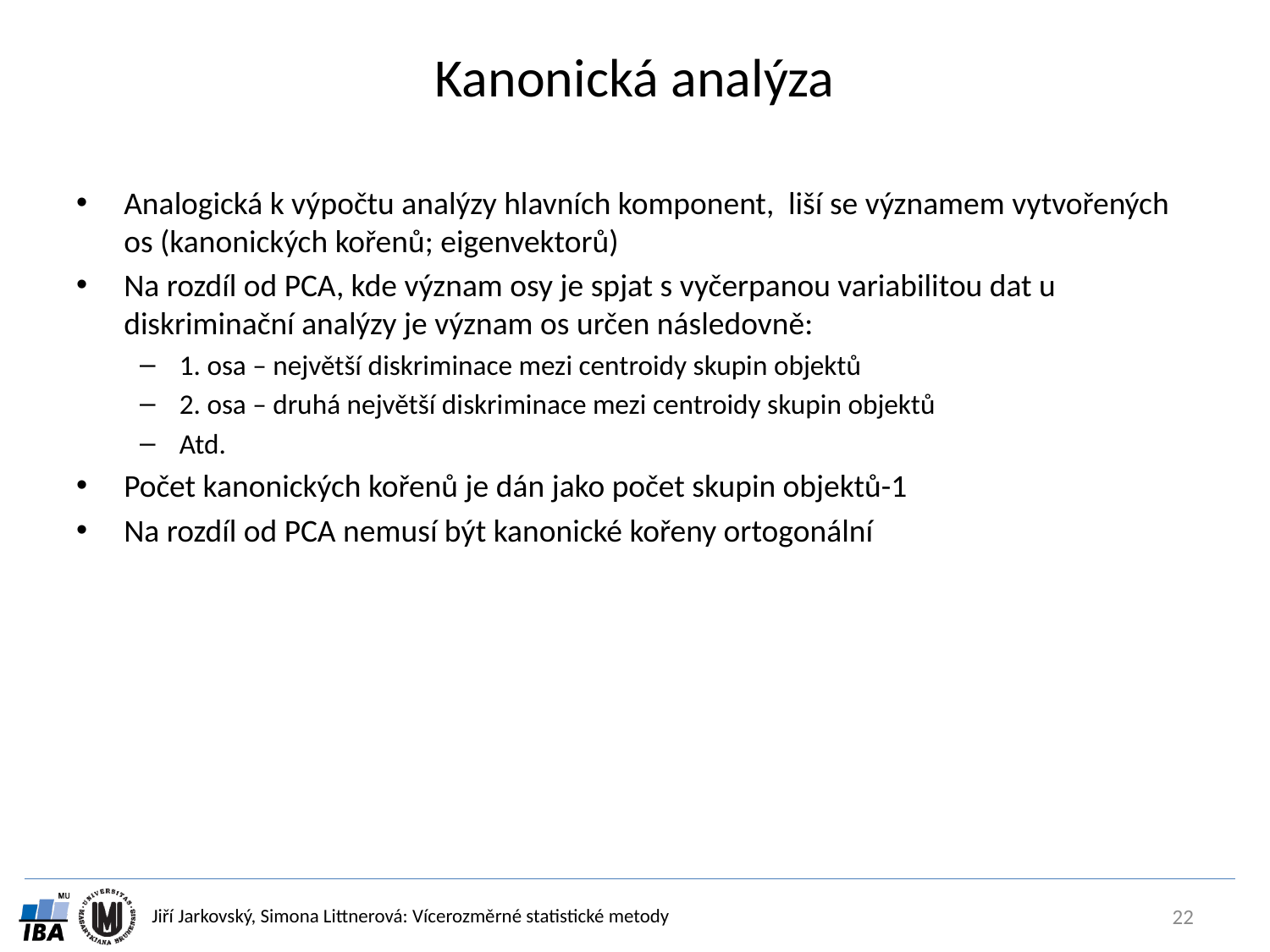

# Kanonická analýza
Analogická k výpočtu analýzy hlavních komponent,  liší se významem vytvořených os (kanonických kořenů; eigenvektorů)
Na rozdíl od PCA, kde význam osy je spjat s vyčerpanou variabilitou dat u diskriminační analýzy je význam os určen následovně:
1. osa – největší diskriminace mezi centroidy skupin objektů
2. osa – druhá největší diskriminace mezi centroidy skupin objektů
Atd.
Počet kanonických kořenů je dán jako počet skupin objektů-1
Na rozdíl od PCA nemusí být kanonické kořeny ortogonální

22